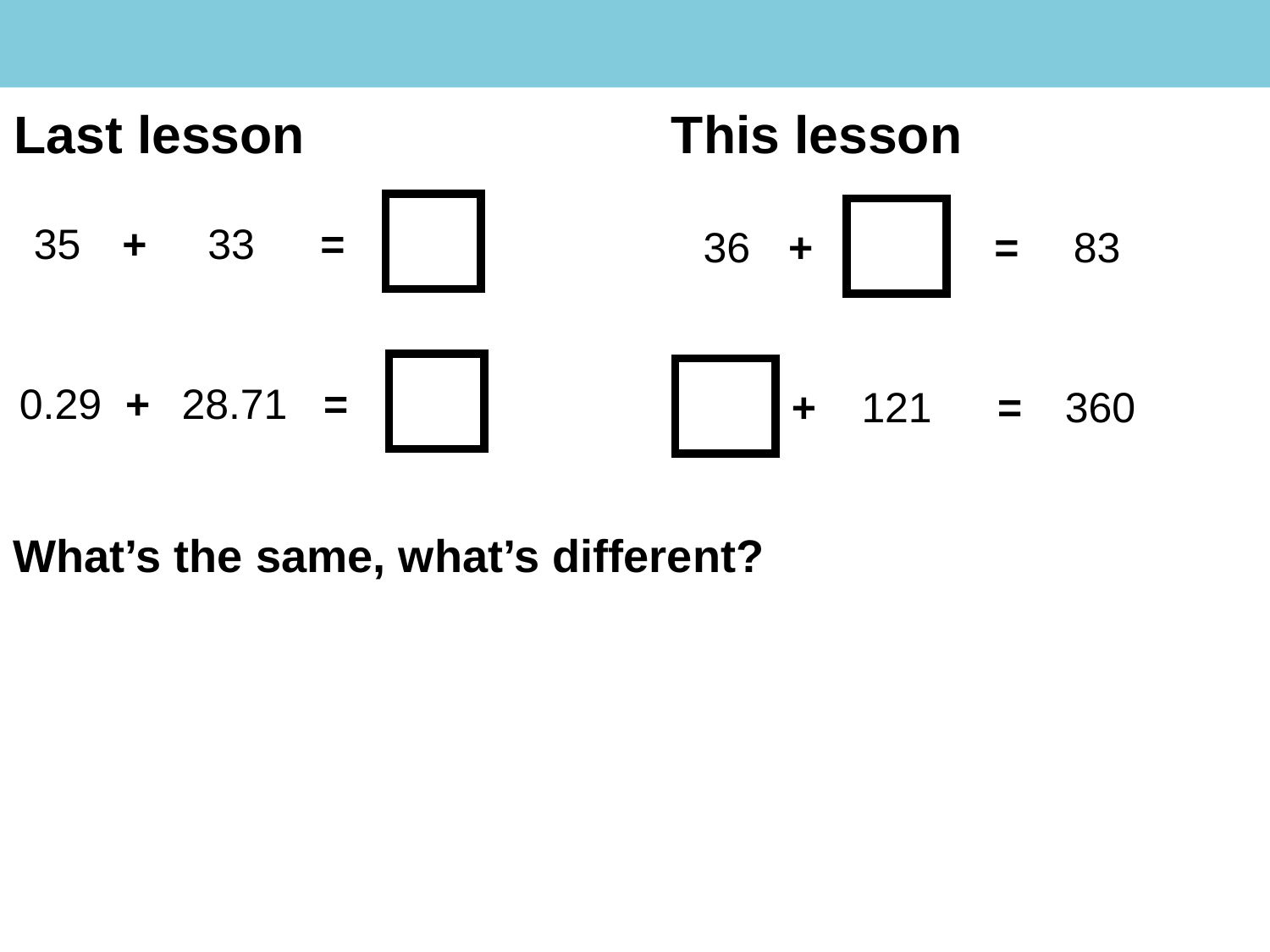

Last lesson
This lesson

35
+
33
=
36
+
=
83

0.29
+
28.71
=
+
121
=
360
What’s the same, what’s different?